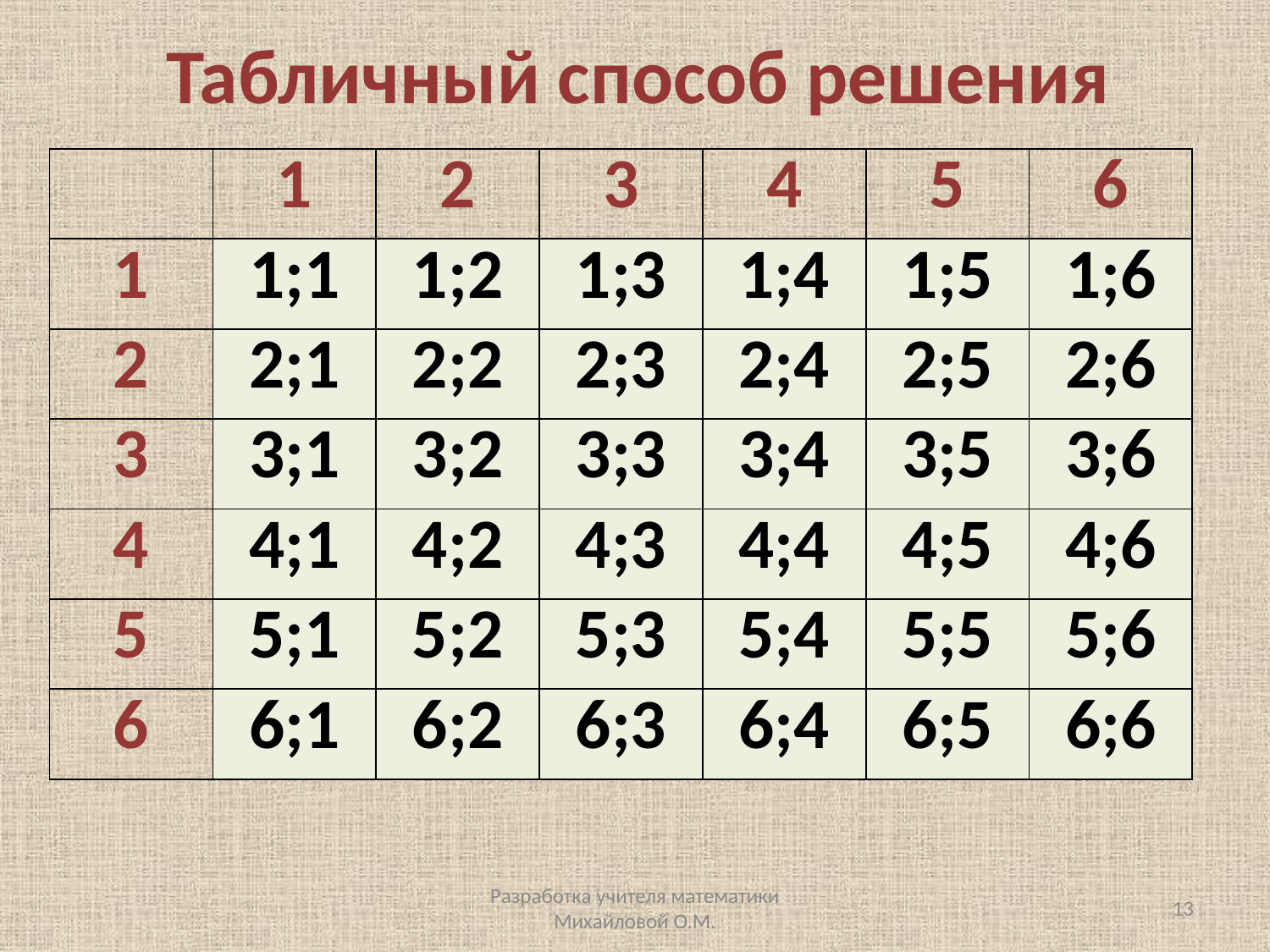

Табличный способ решения
|  | 1 | 2 | 3 | 4 | 5 | 6 |
| --- | --- | --- | --- | --- | --- | --- |
| 1 | 1;1 | 1;2 | 1;3 | 1;4 | 1;5 | 1;6 |
| 2 | 2;1 | 2;2 | 2;3 | 2;4 | 2;5 | 2;6 |
| 3 | 3;1 | 3;2 | 3;3 | 3;4 | 3;5 | 3;6 |
| 4 | 4;1 | 4;2 | 4;3 | 4;4 | 4;5 | 4;6 |
| 5 | 5;1 | 5;2 | 5;3 | 5;4 | 5;5 | 5;6 |
| 6 | 6;1 | 6;2 | 6;3 | 6;4 | 6;5 | 6;6 |
Разработка учителя математики Михайловой О.М.
13